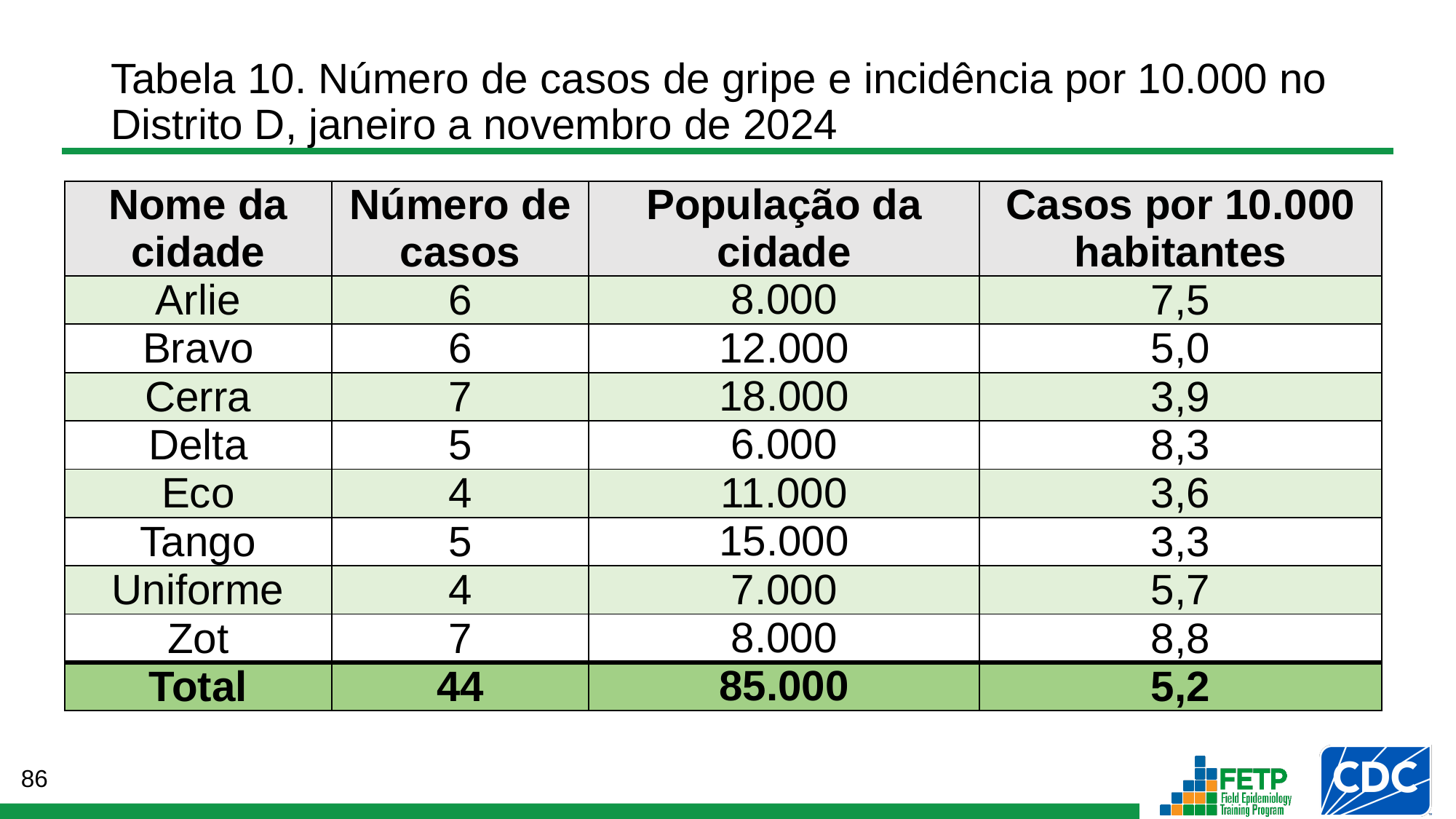

# Tabela 10. Número de casos de gripe e incidência por 10.000 no Distrito D, janeiro a novembro de 2024
| Nome da cidade | Número de casos | População da cidade | Casos por 10.000 habitantes |
| --- | --- | --- | --- |
| Arlie | 6 | 8.000 | 7,5 |
| Bravo | 6 | 12.000 | 5,0 |
| Cerra | 7 | 18.000 | 3,9 |
| Delta | 5 | 6.000 | 8,3 |
| Eco | 4 | 11.000 | 3,6 |
| Tango | 5 | 15.000 | 3,3 |
| Uniforme | 4 | 7.000 | 5,7 |
| Zot | 7 | 8.000 | 8,8 |
| Total | 44 | 85.000 | 5,2 |